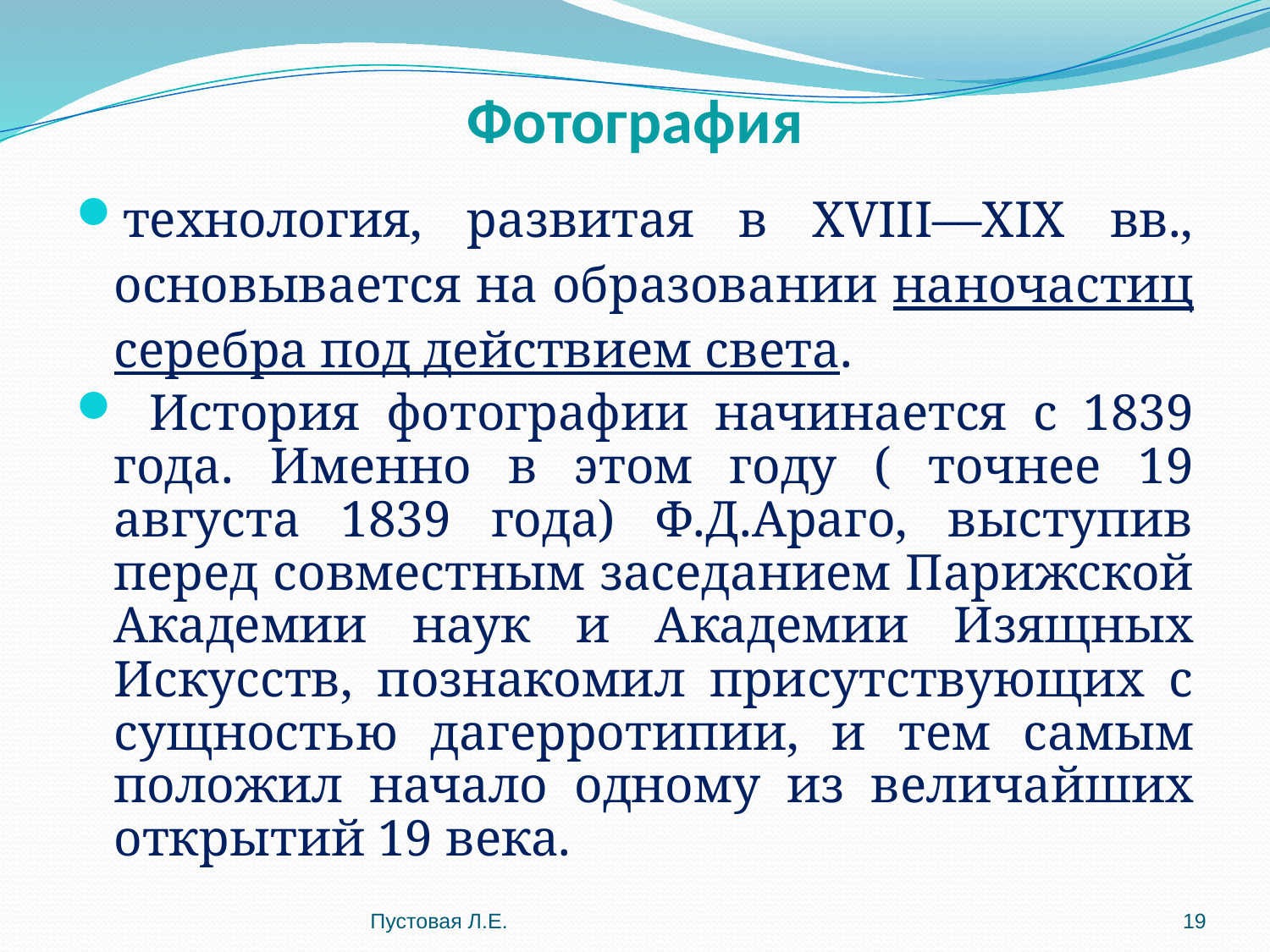

# Фотография
технология, развитая в XVIII—XIX вв., основывается на образовании наночастиц серебра под действием света.
 История фотографии начинается с 1839 года. Именно в этом году ( точнее 19 августа 1839 года) Ф.Д.Араго, выступив перед совместным заседанием Парижской Академии наук и Академии Изящных Искусств, познакомил присутствующих с сущностью дагерротипии, и тем самым положил начало одному из величайших открытий 19 века.
Пустовая Л.Е.
19